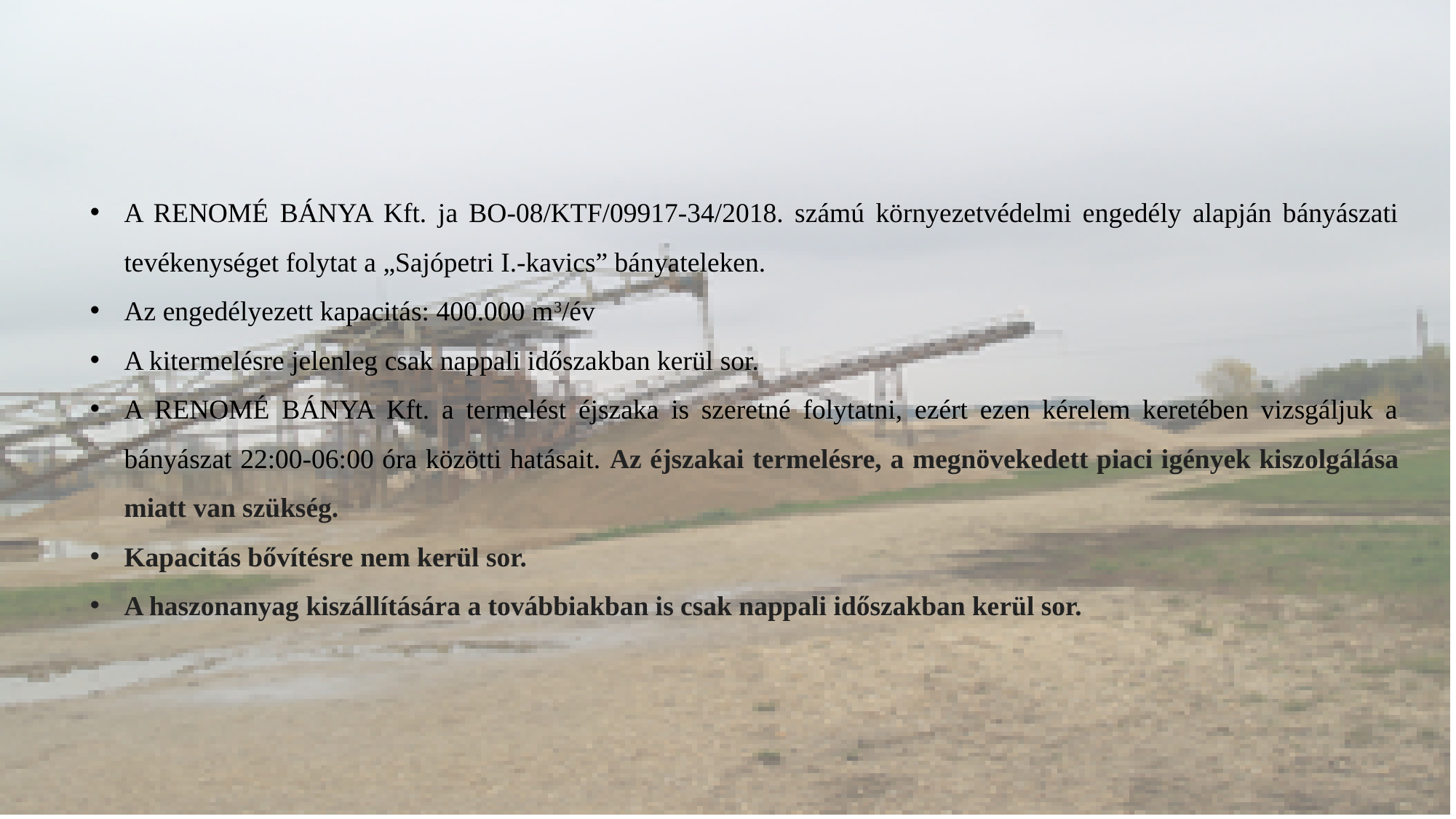

A RENOMÉ BÁNYA Kft. ja BO-08/KTF/09917-34/2018. számú környezetvédelmi engedély alapján bányászati tevékenységet folytat a „Sajópetri I.-kavics” bányateleken.
Az engedélyezett kapacitás: 400.000 m3/év
A kitermelésre jelenleg csak nappali időszakban kerül sor.
A RENOMÉ BÁNYA Kft. a termelést éjszaka is szeretné folytatni, ezért ezen kérelem keretében vizsgáljuk a bányászat 22:00-06:00 óra közötti hatásait. Az éjszakai termelésre, a megnövekedett piaci igények kiszolgálása miatt van szükség.
Kapacitás bővítésre nem kerül sor.
A haszonanyag kiszállítására a továbbiakban is csak nappali időszakban kerül sor.